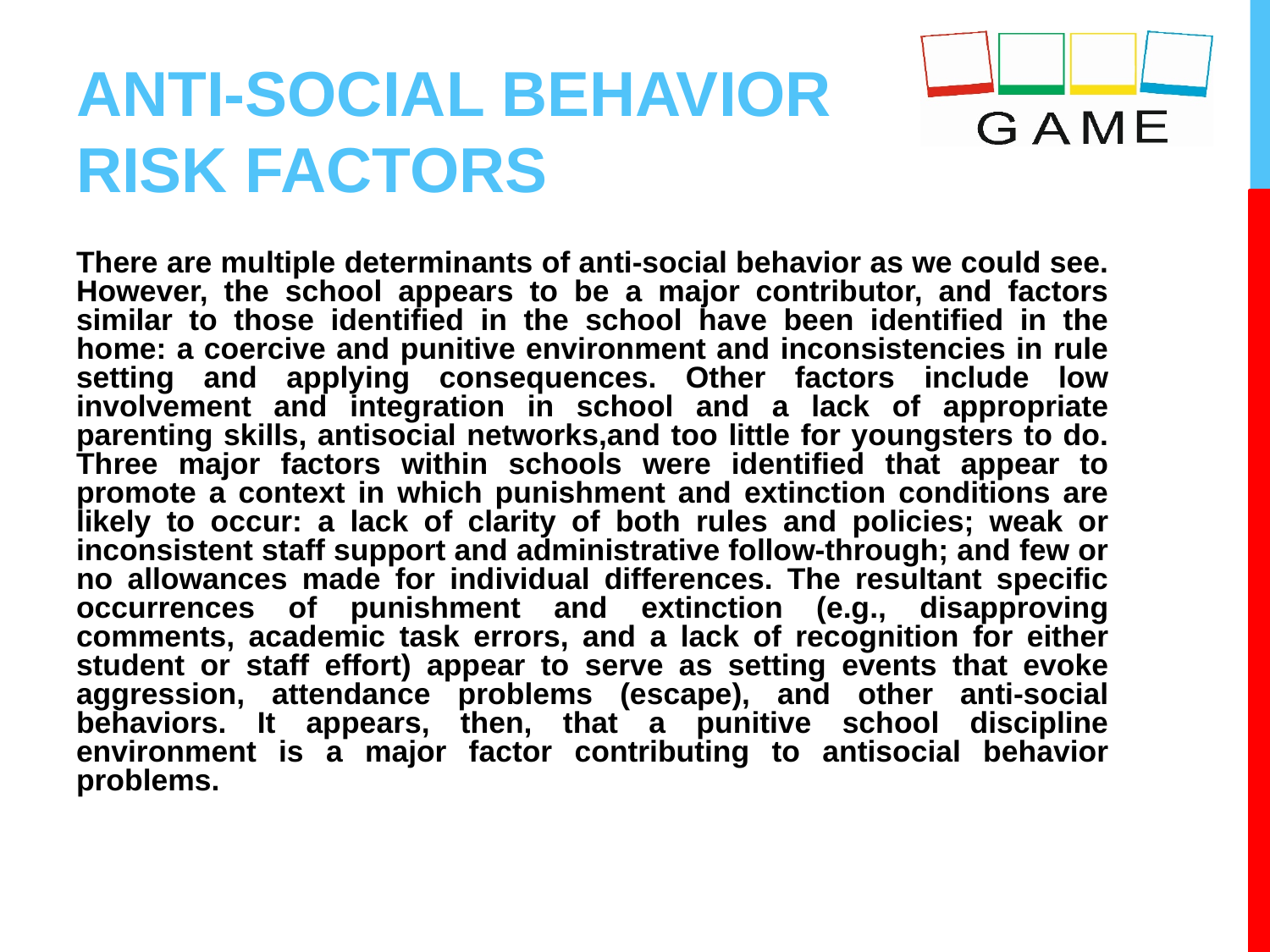

# ANTI-SOCIAL BEHAVIOR RISK FACTORS
There are multiple determinants of anti-social behavior as we could see. However, the school appears to be a major contributor, and factors similar to those identified in the school have been identified in the home: a coercive and punitive environment and inconsistencies in rule setting and applying consequences. Other factors include low involvement and integration in school and a lack of appropriate parenting skills, antisocial networks,and too little for youngsters to do. Three major factors within schools were identified that appear to promote a context in which punishment and extinction conditions are likely to occur: a lack of clarity of both rules and policies; weak or inconsistent staff support and administrative follow-through; and few or no allowances made for individual differences. The resultant specific occurrences of punishment and extinction (e.g., disapproving comments, academic task errors, and a lack of recognition for either student or staff effort) appear to serve as setting events that evoke aggression, attendance problems (escape), and other anti-social behaviors. It appears, then, that a punitive school discipline environment is a major factor contributing to antisocial behavior problems.